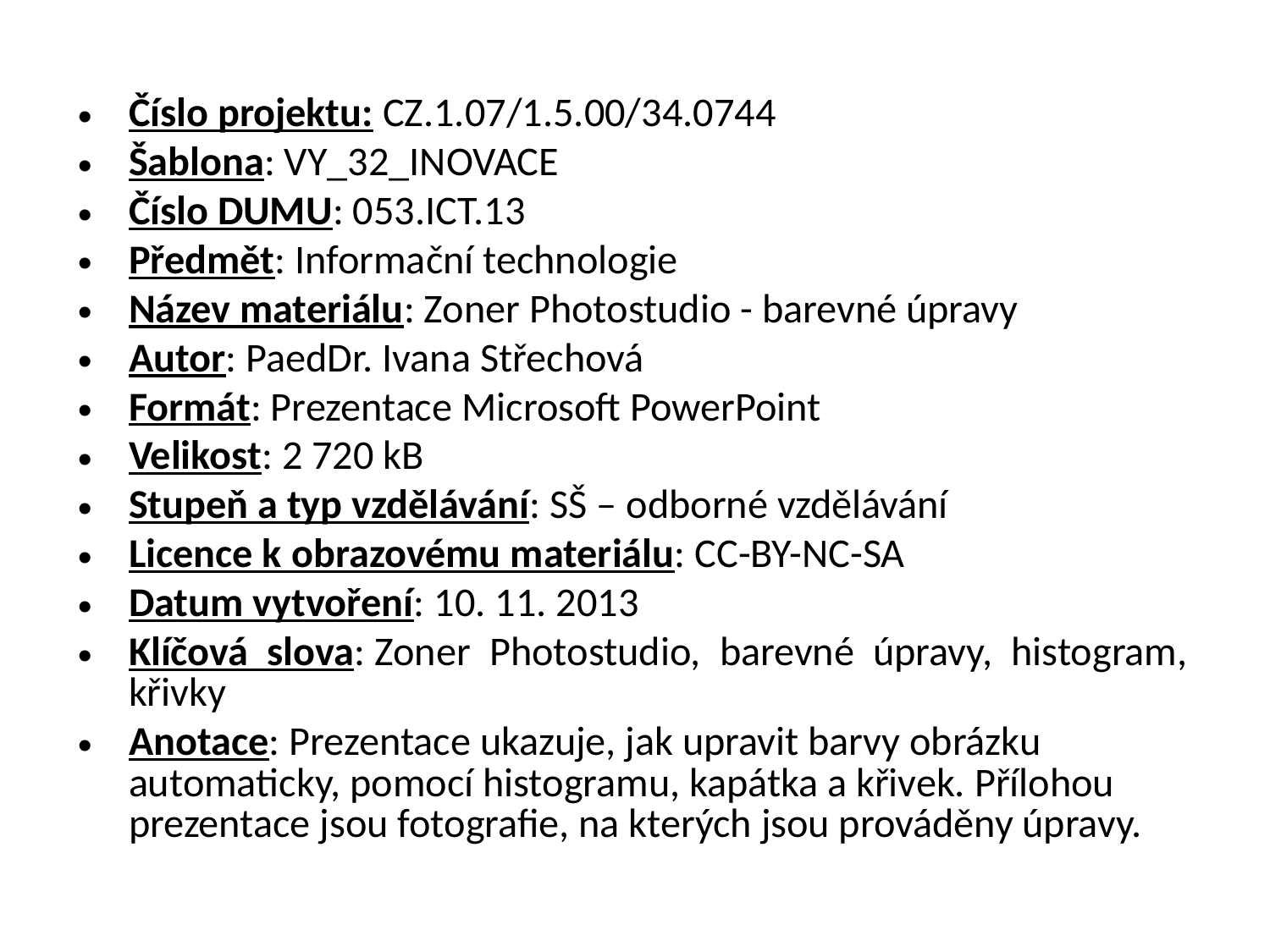

Číslo projektu: CZ.1.07/1.5.00/34.0744
Šablona: VY_32_INOVACE
Číslo DUMU: 053.ICT.13
Předmět: Informační technologie
Název materiálu: Zoner Photostudio - barevné úpravy
Autor: PaedDr. Ivana Střechová
Formát: Prezentace Microsoft PowerPoint
Velikost: 2 720 kB
Stupeň a typ vzdělávání: SŠ – odborné vzdělávání
Licence k obrazovému materiálu: CC-BY-NC-SA
Datum vytvoření: 10. 11. 2013
Klíčová slova: Zoner Photostudio, barevné úpravy, histogram, křivky
Anotace: Prezentace ukazuje, jak upravit barvy obrázku automaticky, pomocí histogramu, kapátka a křivek. Přílohou prezentace jsou fotografie, na kterých jsou prováděny úpravy.